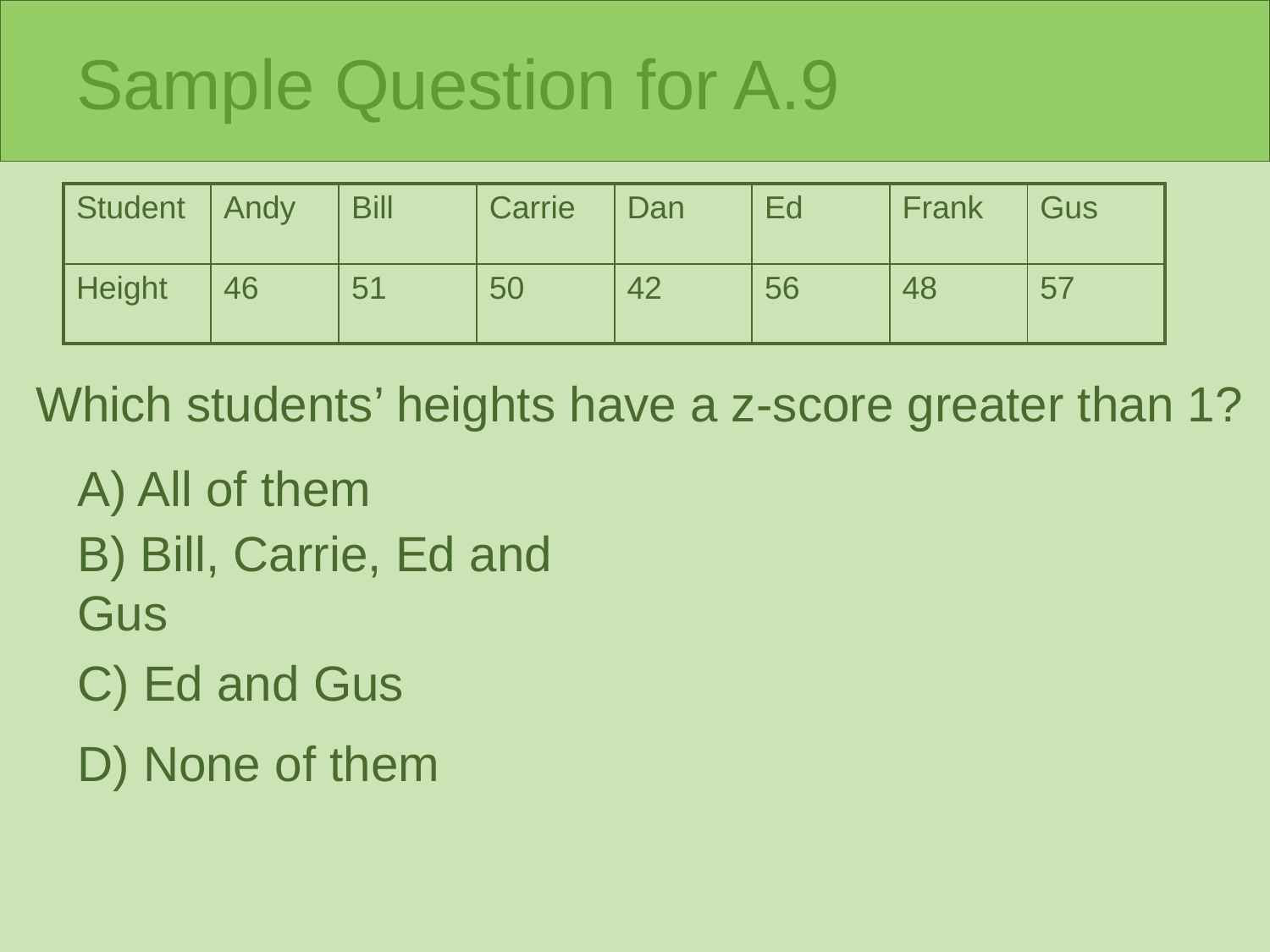

# Sample Question for A.9
| Student | Andy | Bill | Carrie | Dan | Ed | Frank | Gus |
| --- | --- | --- | --- | --- | --- | --- | --- |
| Height | 46 | 51 | 50 | 42 | 56 | 48 | 57 |
Which students’ heights have a z-score greater than 1?

A) All of them
B) Bill, Carrie, Ed and 	Gus
C) Ed and Gus
D) None of them